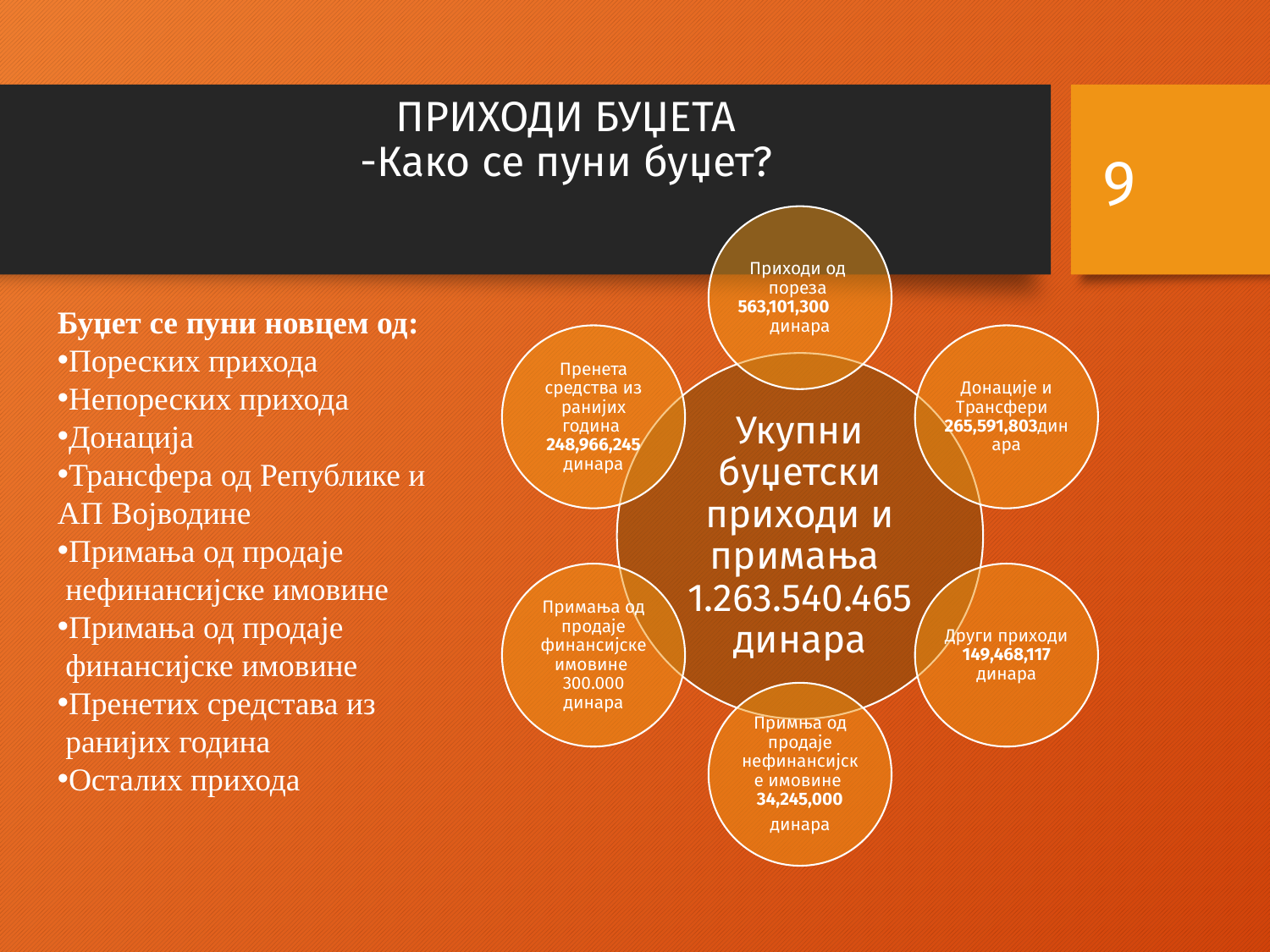

# ПРИХОДИ БУЏЕТА -Како се пуни буџет?
9
Укупни буџетски приходи и примања  1.263.540.465 динара
Приходи од  пореза  563,101,300        динара
Донације и Трансфери   265,591,803динара
Други приходи  149,468,117  динара
Примња од продаје нефинансијске имовине  34,245,000
динара
Примања од продаје финансијске имовине  300.000 динара
Пренета средства из ранијих година  248,966,245 динара
Буџет се пуни новцем од:
Пореских прихода
Непореских прихода
Донација
Трансфера од Републике и АП Војводине
Примања од продаје
 нефинансијске имовине
Примања од продаје
 финансијске имовине
Пренетих средстава из
 ранијих година
Осталих прихода